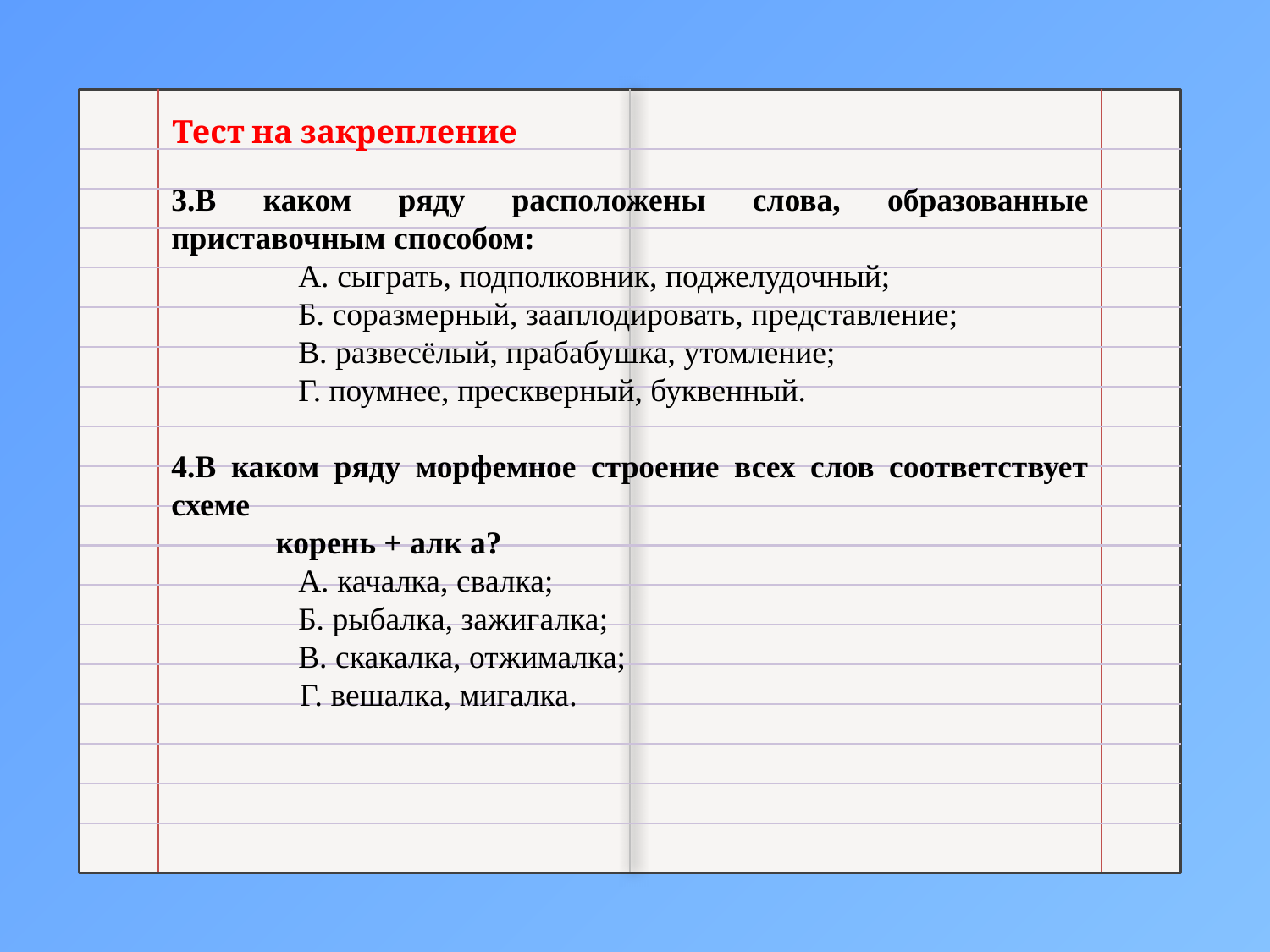

Тест на закрепление
3.В каком ряду расположены слова, образованные приставочным способом:
	А. сыграть, подполковник, поджелудочный;
	Б. соразмерный, зааплодировать, представление;
	В. развесёлый, прабабушка, утомление;
	Г. поумнее, прескверный, буквенный.

4.В каком ряду морфемное строение всех слов соответствует схеме
             корень + алк а?
	А. качалка, свалка;
	Б. рыбалка, зажигалка;
	В. скакалка, отжималка;
                Г. вешалка, мигалка.